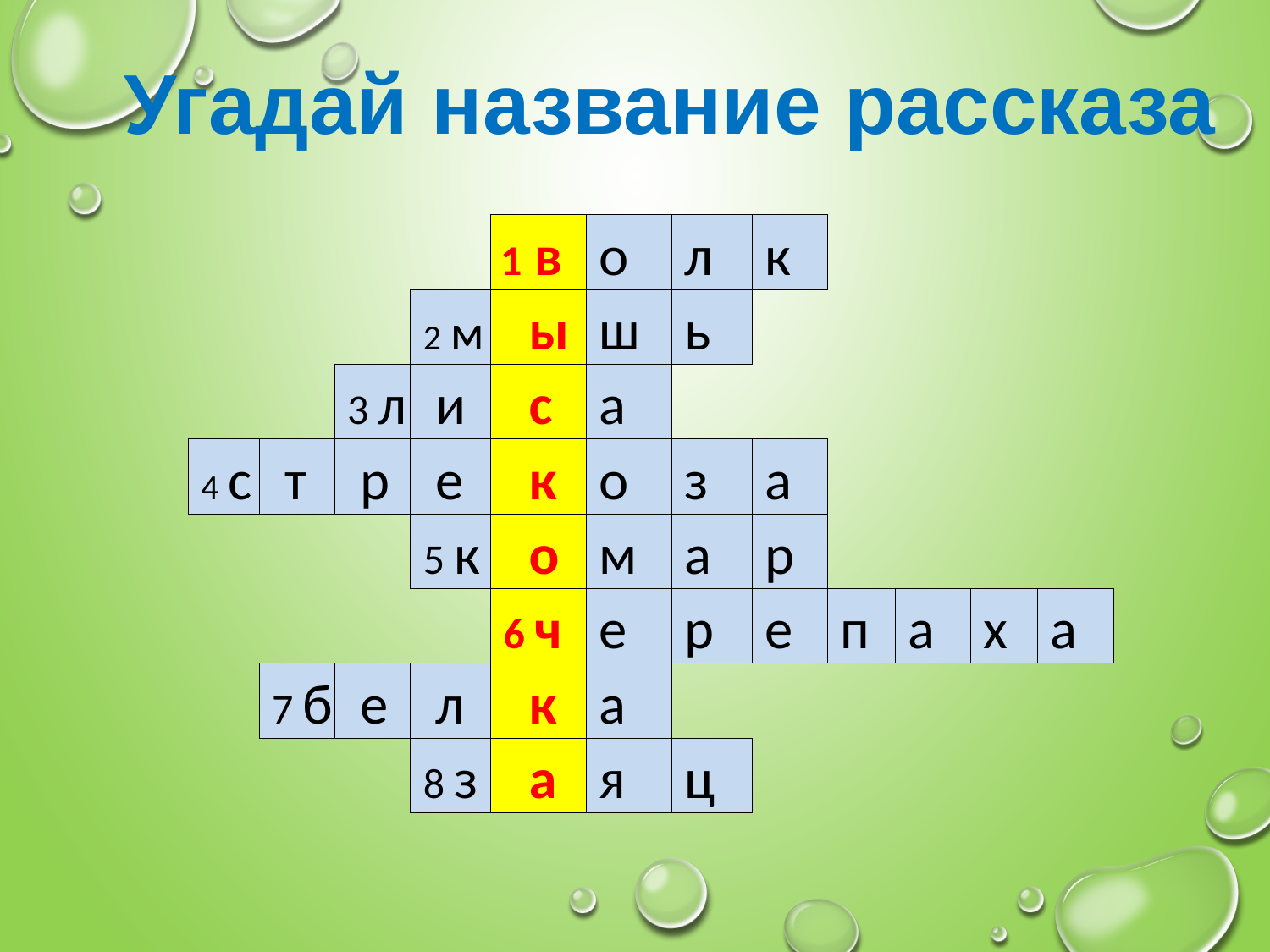

Угадай название рассказа
|  |  |  |  |  |  |  |  |  |  |  |  |
| --- | --- | --- | --- | --- | --- | --- | --- | --- | --- | --- | --- |
|  |  |  |  | 1 в | о | л | к |  |  |  |  |
|  |  |  | 2 м | ы | ш | ь |  |  |  |  |  |
|  |  | 3 л | и | с | а |  |  |  |  |  |  |
| 4 с | т | р | е | к | о | з | а |  |  |  |  |
|  |  |  | 5 к | о | м | а | р |  |  |  |  |
|  |  |  |  | 6 ч | е | р | е | п | а | х | а |
|  | 7 б | е | л | к | а |  |  |  |  |  |  |
|  |  |  | 8 з | а | я | ц |  |  |  |  |  |
|  |  |  |  |  |  |  |  |  |  |  |  |